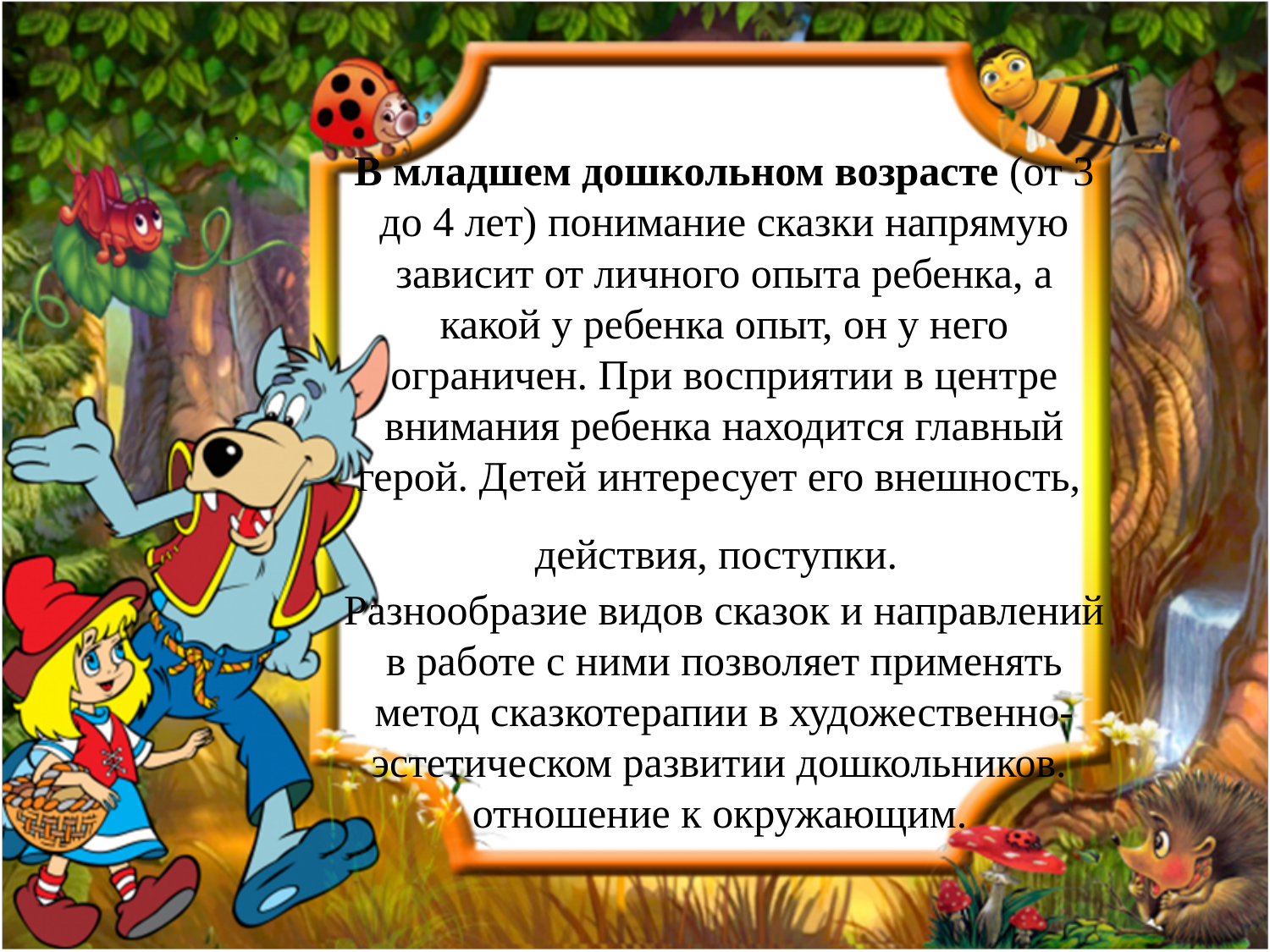

# В младшем дошкольном возрасте (от 3 до 4 лет) понимание сказки напрямую зависит от личного опыта ребенка, а какой у ребенка опыт, он у него ограничен. При восприятии в центре внимания ребенка находится главный герой. Детей интересует его внешность,  действия, поступки. Разнообразие видов сказок и направлений в работе с ними позволяет применять метод сказкотерапии в художественно-эстетическом развитии дошкольников. отношение к окружающим.
.